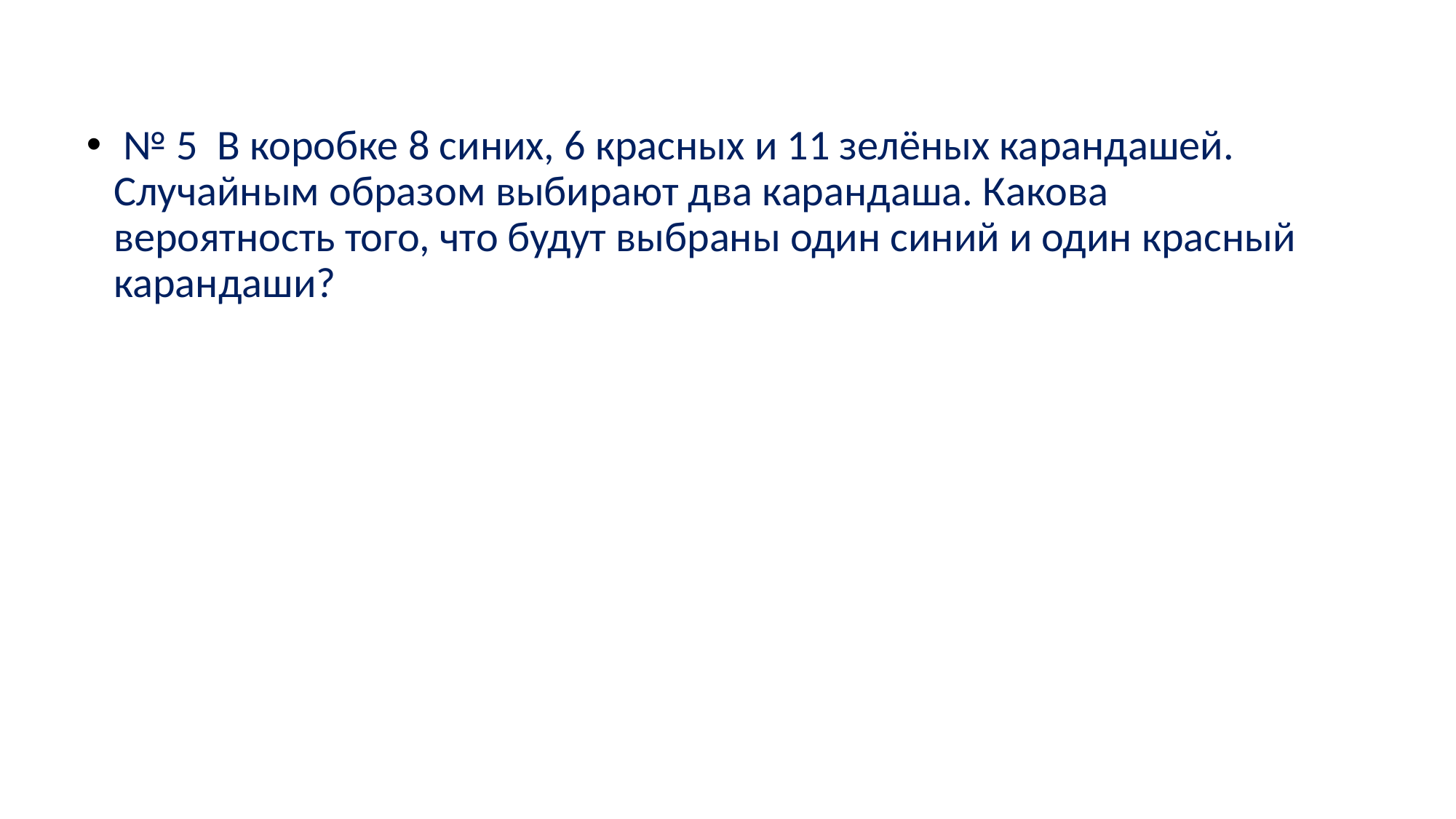

#
 № 5  В коробке 8 синих, 6 красных и 11 зелёных карандашей. Случайным образом выбирают два карандаша. Какова вероятность того, что будут выбраны один синий и один красный карандаши?